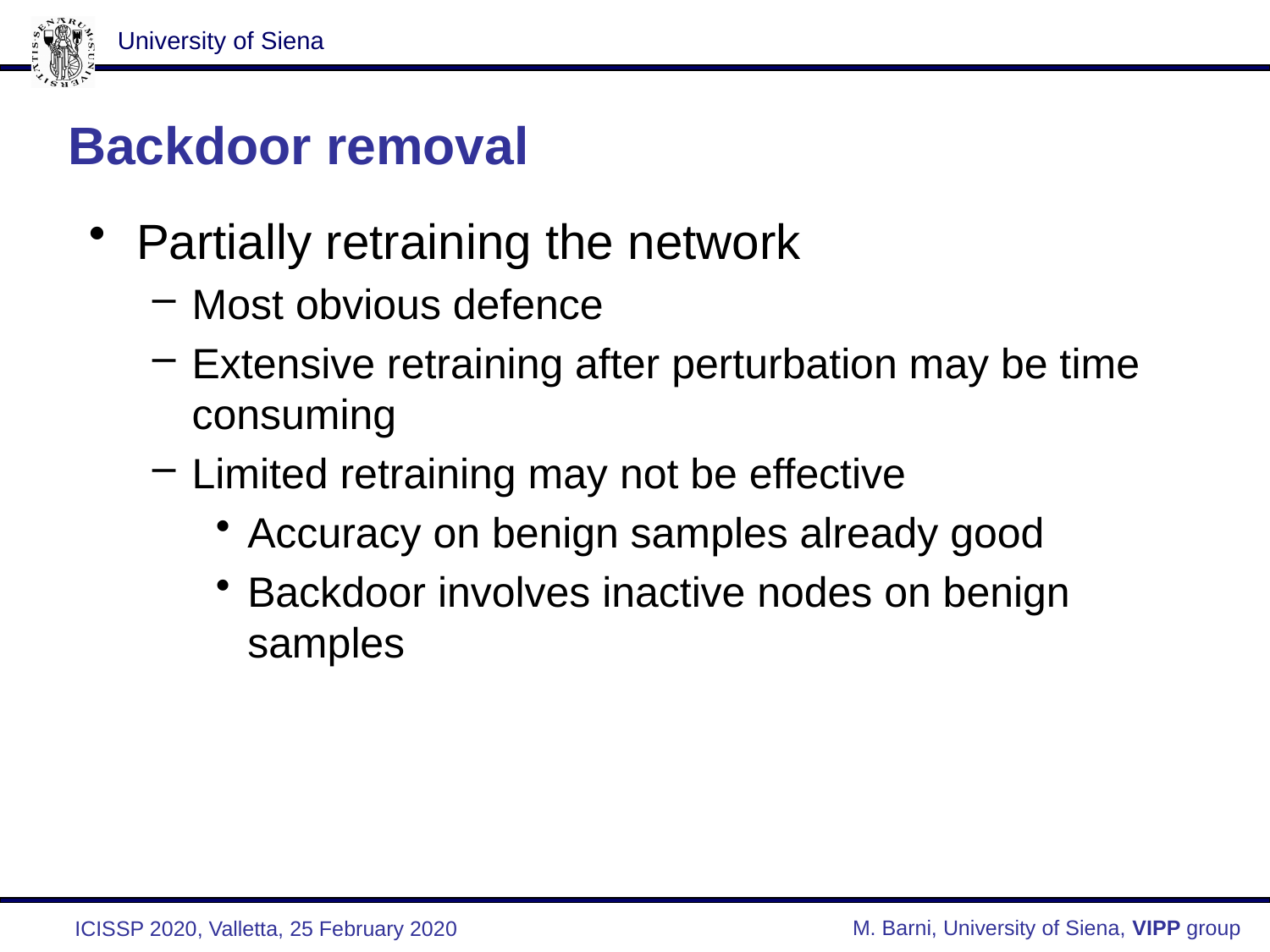

Backdoor removal
Partially retraining the network
Most obvious defence
Extensive retraining after perturbation may be time consuming
Limited retraining may not be effective
Accuracy on benign samples already good
Backdoor involves inactive nodes on benign samples